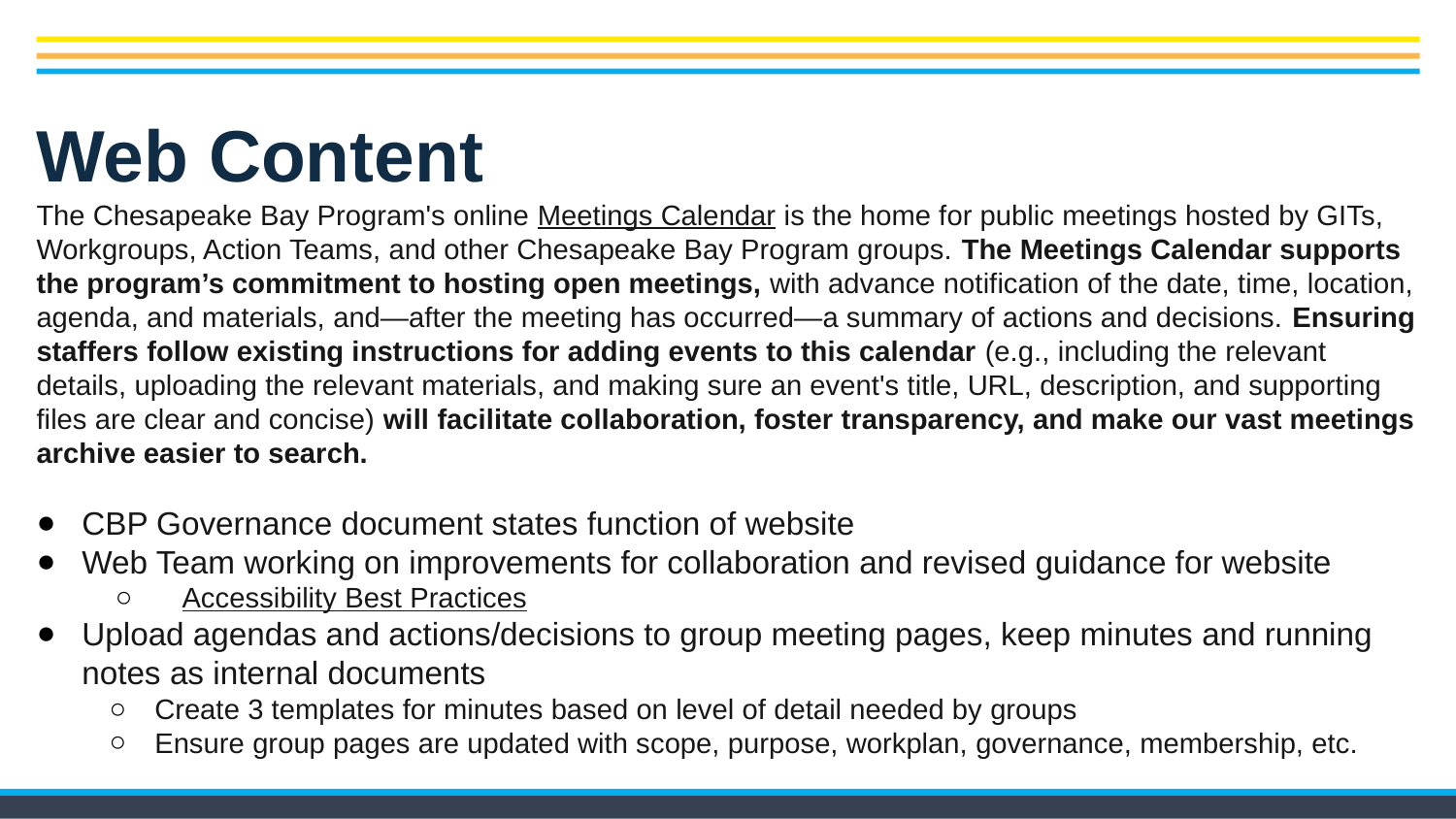

# Web Content
The Chesapeake Bay Program's online Meetings Calendar is the home for public meetings hosted by GITs, Workgroups, Action Teams, and other Chesapeake Bay Program groups. The Meetings Calendar supports the program’s commitment to hosting open meetings, with advance notification of the date, time, location, agenda, and materials, and—after the meeting has occurred—a summary of actions and decisions. Ensuring staffers follow existing instructions for adding events to this calendar (e.g., including the relevant details, uploading the relevant materials, and making sure an event's title, URL, description, and supporting files are clear and concise) will facilitate collaboration, foster transparency, and make our vast meetings archive easier to search.

CBP Governance document states function of website
Web Team working on improvements for collaboration and revised guidance for website
Accessibility Best Practices
Upload agendas and actions/decisions to group meeting pages, keep minutes and running notes as internal documents
Create 3 templates for minutes based on level of detail needed by groups
Ensure group pages are updated with scope, purpose, workplan, governance, membership, etc.